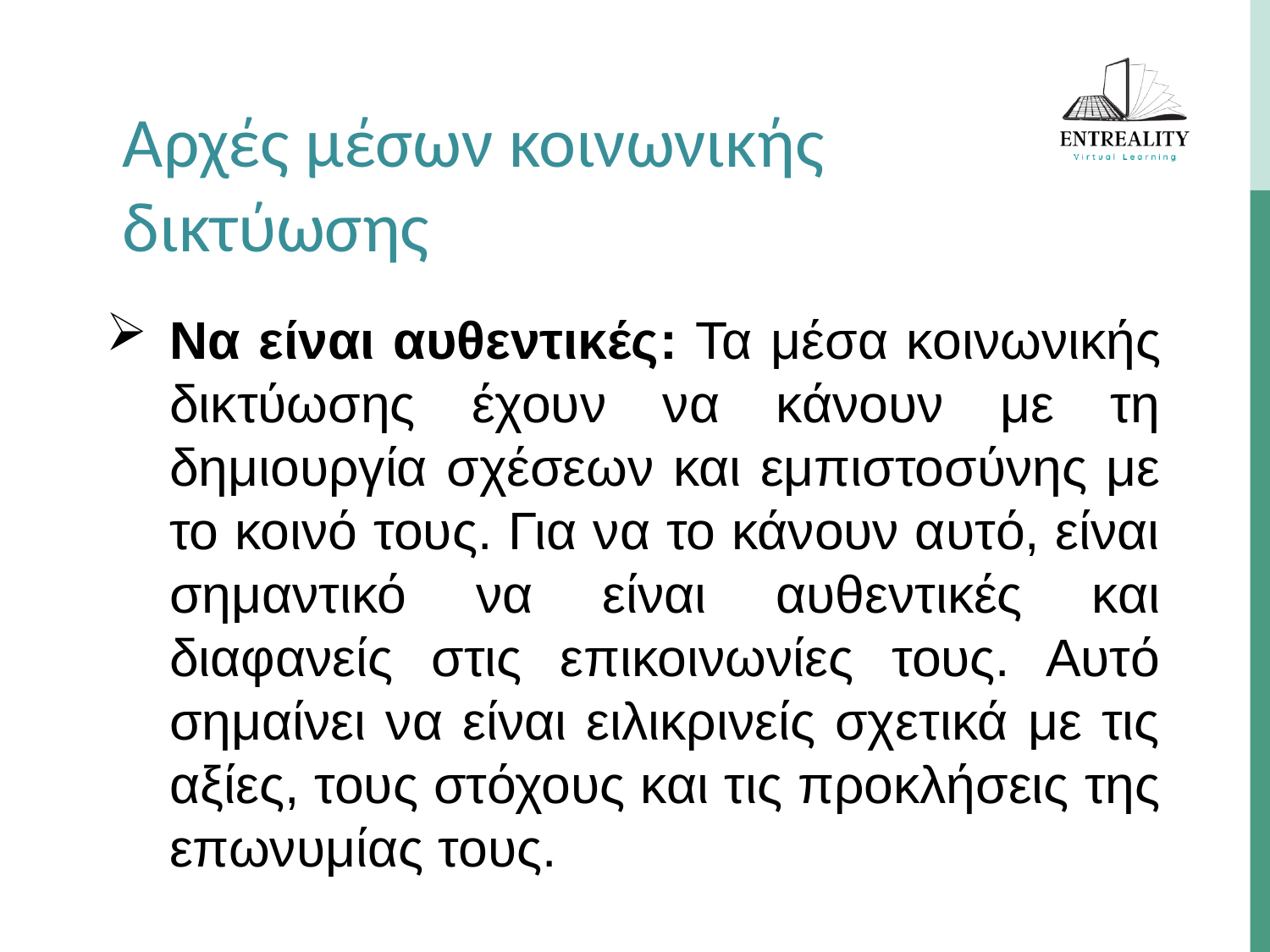

Αρχές μέσων κοινωνικής δικτύωσης

Να είναι αυθεντικές: Τα μέσα κοινωνικής δικτύωσης έχουν να κάνουν με τη δημιουργία σχέσεων και εμπιστοσύνης με το κοινό τους. Για να το κάνουν αυτό, είναι σημαντικό να είναι αυθεντικές και διαφανείς στις επικοινωνίες τους. Αυτό σημαίνει να είναι ειλικρινείς σχετικά με τις αξίες, τους στόχους και τις προκλήσεις της επωνυμίας τους.